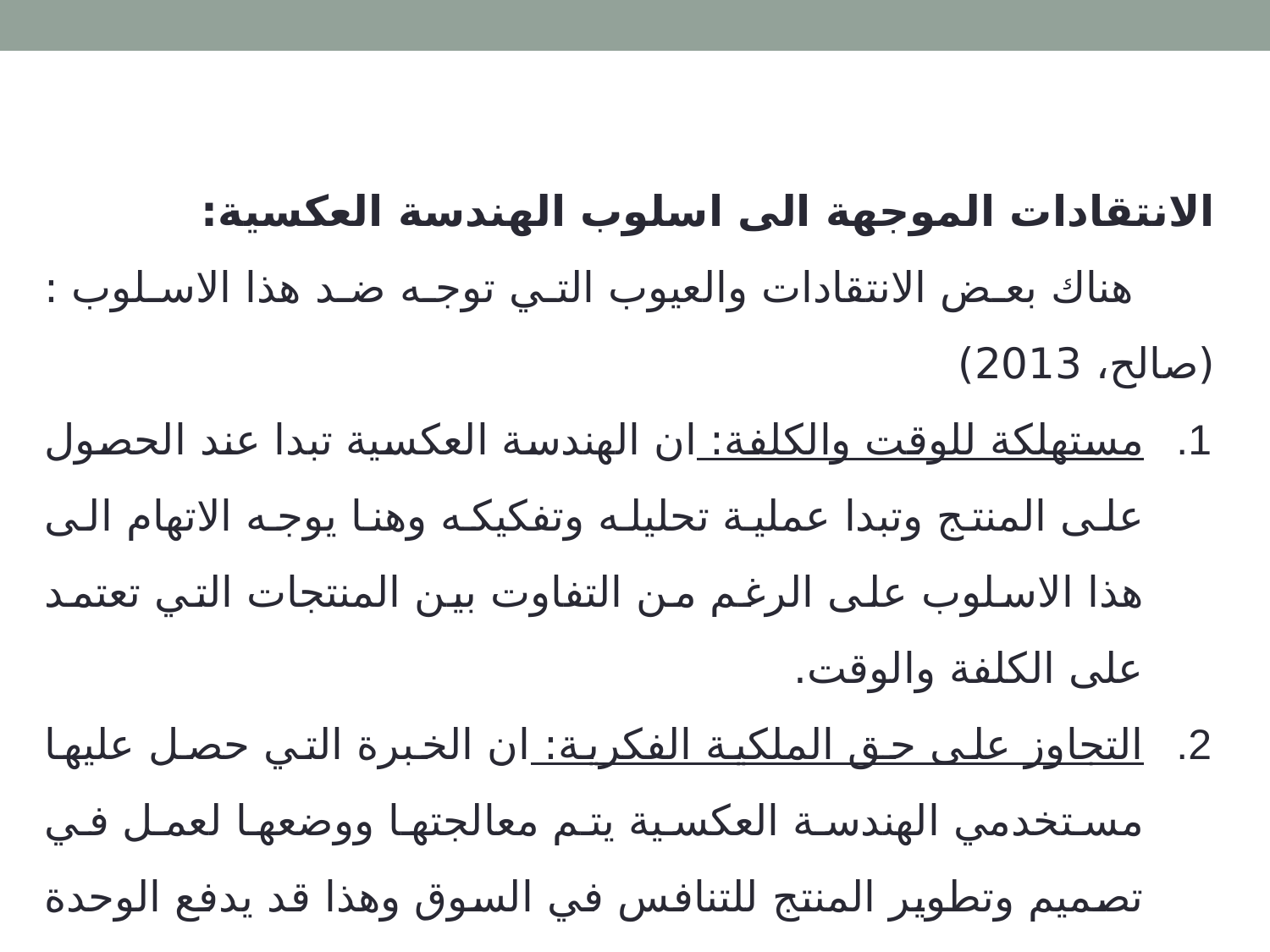

الانتقادات الموجهة الى اسلوب الهندسة العكسية:
      هناك بعض الانتقادات والعيوب التي توجه ضد هذا الاسلوب : (صالح، 2013)
مستهلكة للوقت والكلفة: ان الهندسة العكسية تبدا عند الحصول على المنتج وتبدا عملية تحليله وتفكيكه وهنا يوجه الاتهام الى هذا الاسلوب على الرغم من التفاوت بين المنتجات التي تعتمد على الكلفة والوقت.
التجاوز على حق الملكية الفكرية: ان الخبرة التي حصل عليها مستخدمي الهندسة العكسية يتم معالجتها ووضعها لعمل في تصميم وتطوير المنتج للتنافس في السوق وهذا قد يدفع الوحدة الى تجديد التقنيات او تكرار عملية التصميم حتى ينتج منتج منقح ويضعف سوق المبتكر ويجبره على التحويل الى اسعار تنافسية.